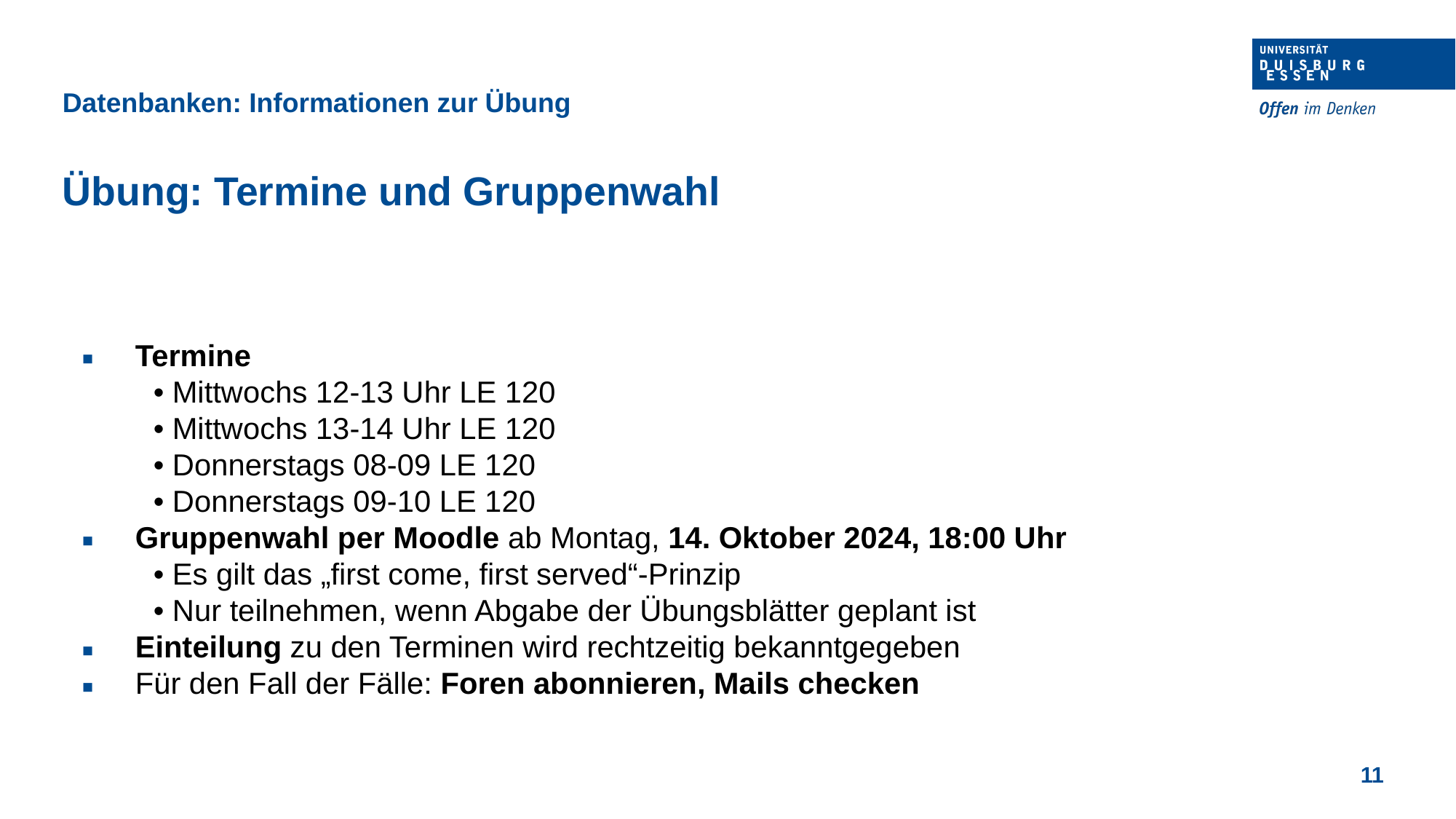

Datenbanken: Informationen zur Übung
Übung: Termine und Gruppenwahl
Termine
• Mittwochs 12-13 Uhr LE 120
• Mittwochs 13-14 Uhr LE 120
• Donnerstags 08-09 LE 120
• Donnerstags 09-10 LE 120
Gruppenwahl per Moodle ab Montag, 14. Oktober 2024, 18:00 Uhr
• Es gilt das „first come, first served“-Prinzip
• Nur teilnehmen, wenn Abgabe der Übungsblätter geplant ist
Einteilung zu den Terminen wird rechtzeitig bekanntgegeben
Für den Fall der Fälle: Foren abonnieren, Mails checken
11